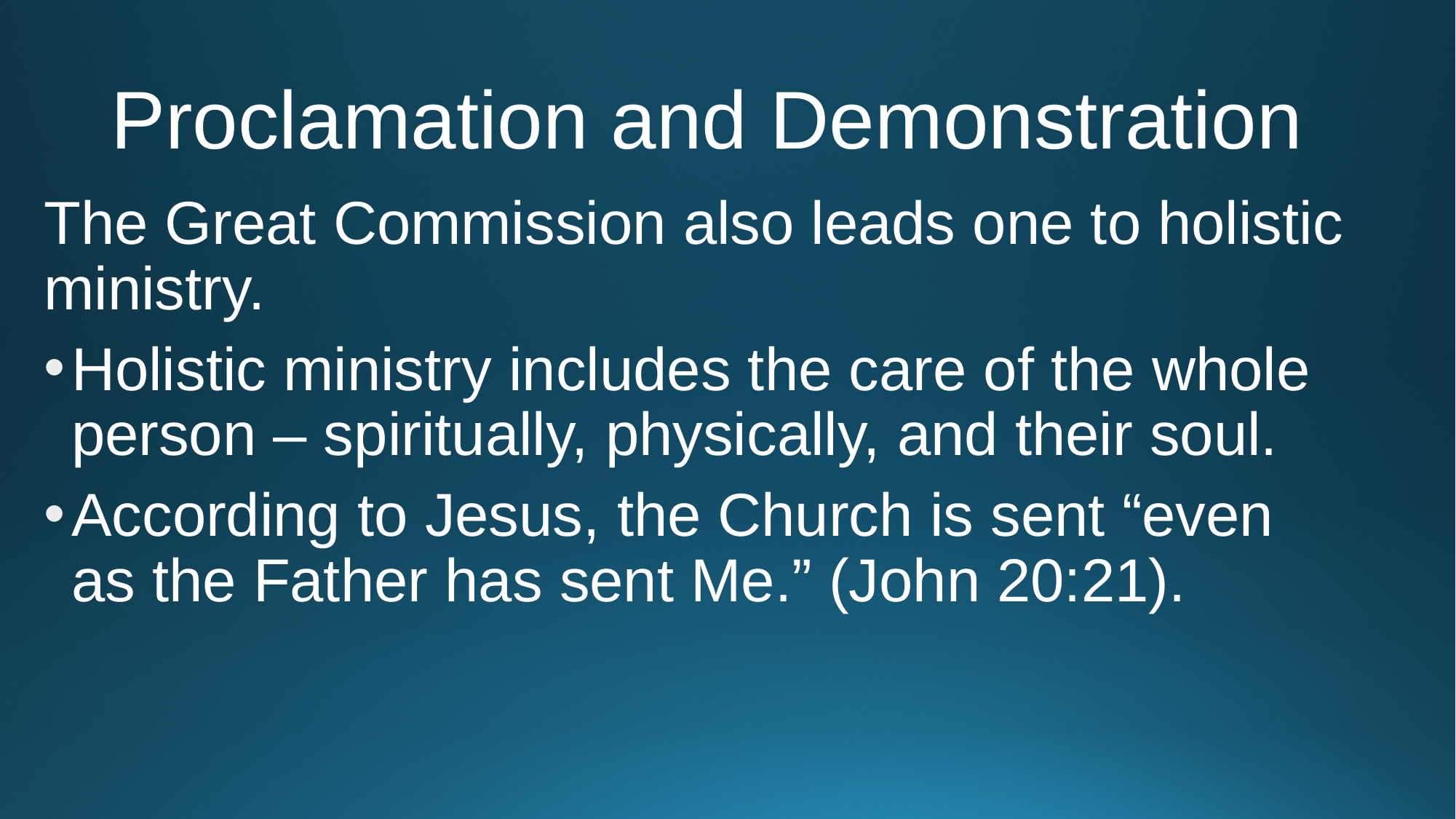

# Proclamation and Demonstration
The Great Commission also leads one to holistic ministry.
Holistic ministry includes the care of the whole person – spiritually, physically, and their soul.
According to Jesus, the Church is sent “even as the Father has sent Me.” (John 20:21).